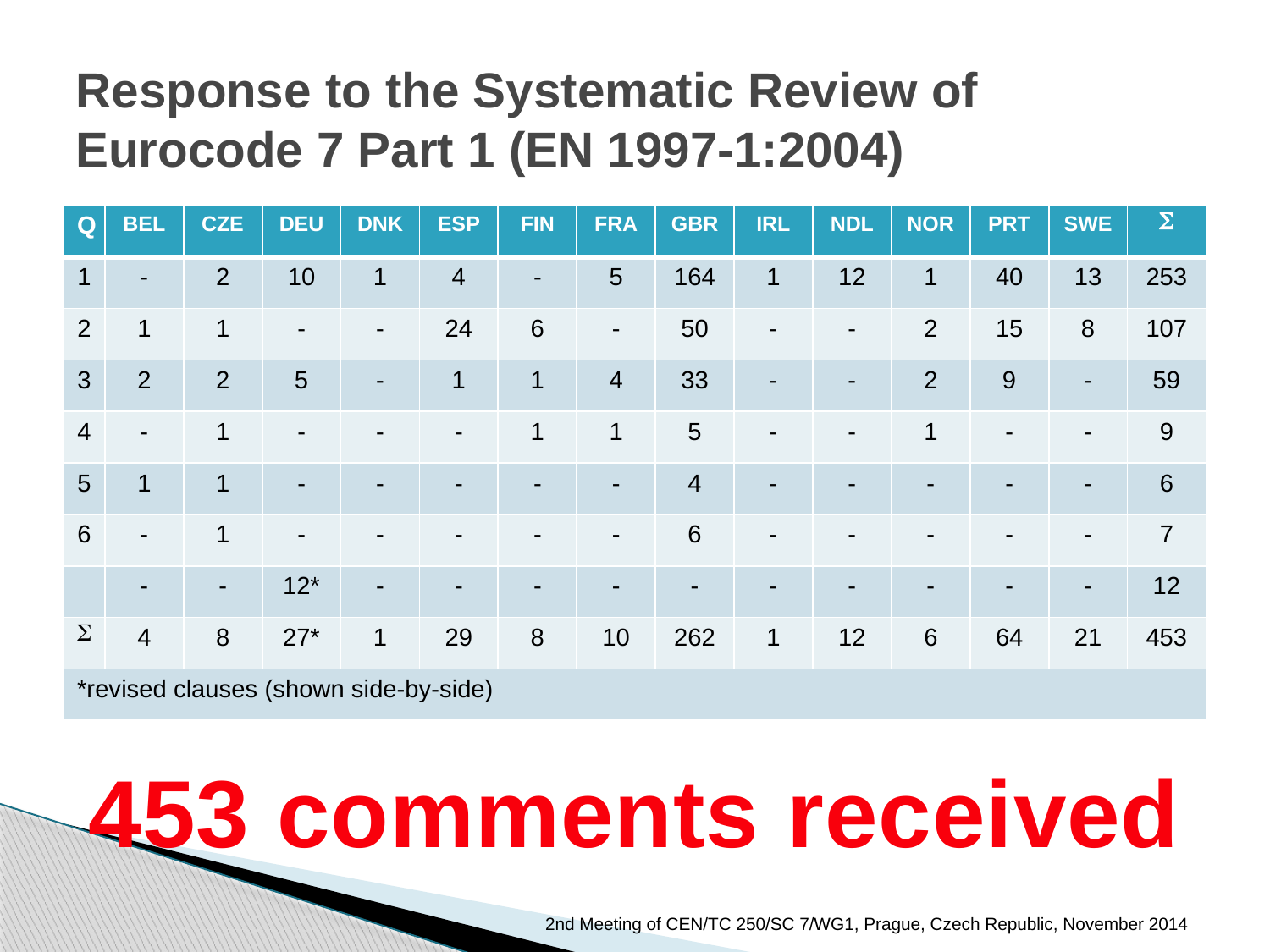

# Response to the Systematic Review of Eurocode 7 Part 1 (EN 1997-1:2004)
| Q | BEL | CZE | DEU | DNK | ESP | FIN | FRA | GBR | IRL | NDL | NOR | PRT | SWE | Σ |
| --- | --- | --- | --- | --- | --- | --- | --- | --- | --- | --- | --- | --- | --- | --- |
| 1 | - | 2 | 10 | 1 | 4 | - | 5 | 164 | 1 | 12 | 1 | 40 | 13 | 253 |
| 2 | 1 | 1 | - | - | 24 | 6 | - | 50 | - | - | 2 | 15 | 8 | 107 |
| 3 | 2 | 2 | 5 | - | 1 | 1 | 4 | 33 | - | - | 2 | 9 | - | 59 |
| 4 | - | 1 | - | - | - | 1 | 1 | 5 | - | - | 1 | - | - | 9 |
| 5 | 1 | 1 | - | - | - | - | - | 4 | - | - | - | - | - | 6 |
| 6 | - | 1 | - | - | - | - | - | 6 | - | - | - | - | - | 7 |
|  | - | - | 12\* | - | - | - | - | - | - | - | - | - | - | 12 |
| Σ | 4 | 8 | 27\* | 1 | 29 | 8 | 10 | 262 | 1 | 12 | 6 | 64 | 21 | 453 |
| \*revised clauses (shown side-by-side) |  |  |  |  |  |  |  |  |  |  |  |  |  |  |
453 comments received
2nd Meeting of CEN/TC 250/SC 7/WG1, Prague, Czech Republic, November 2014